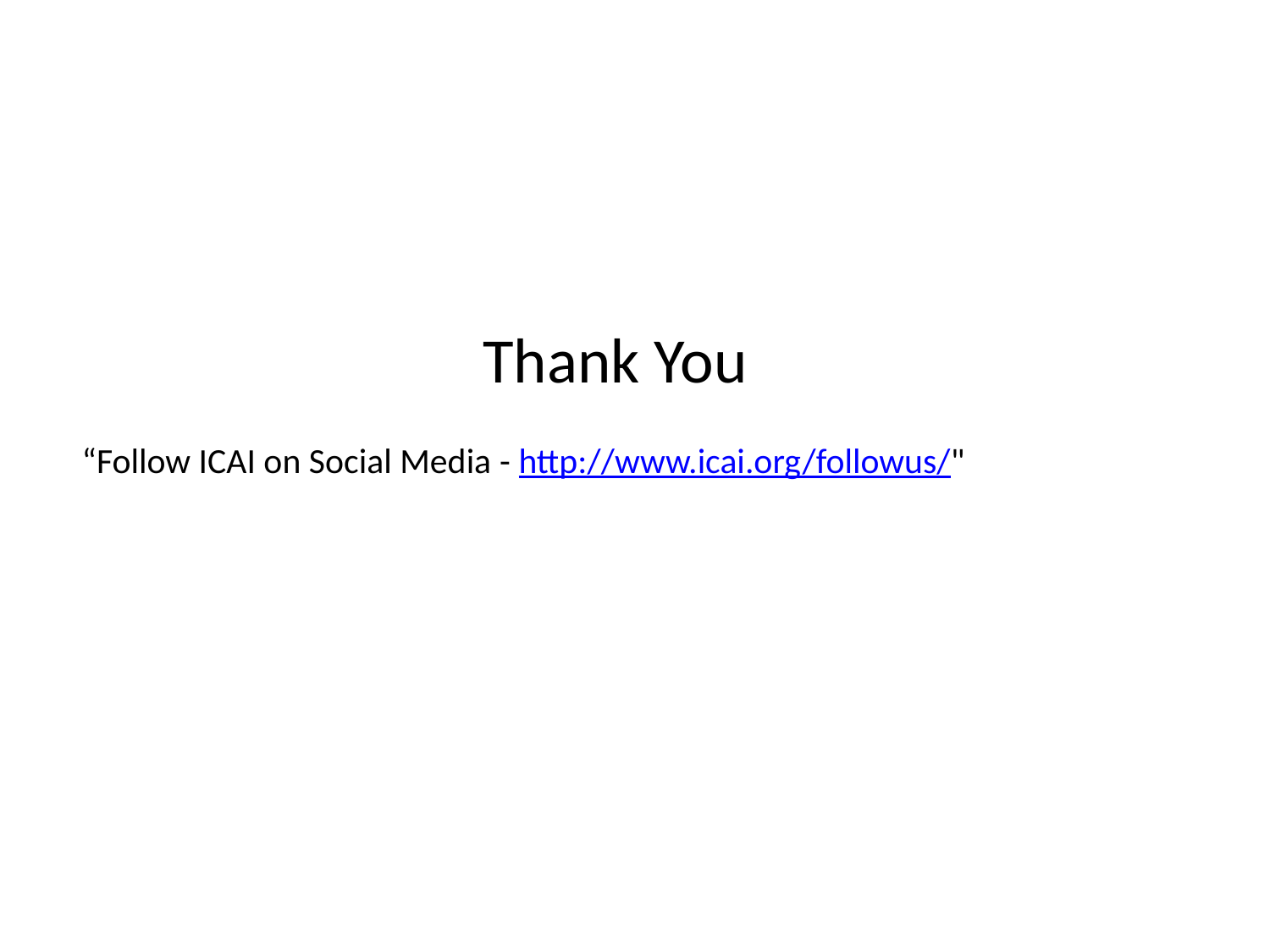

Thank You

“Follow ICAI on Social Media - http://www.icai.org/followus/"